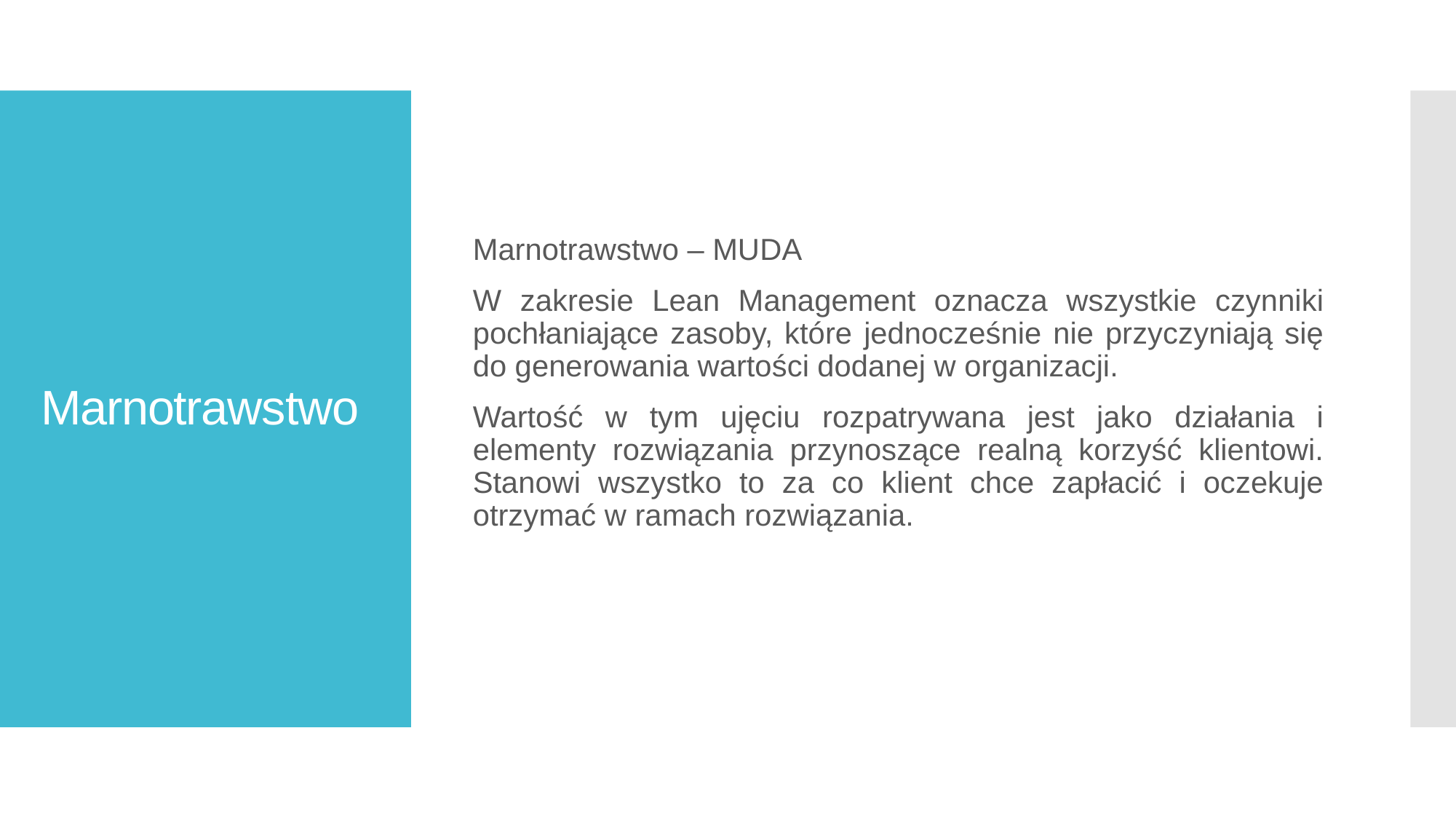

Marnotrawstwo – MUDA
W zakresie Lean Management oznacza wszystkie czynniki pochłaniające zasoby, które jednocześnie nie przyczyniają się do generowania wartości dodanej w organizacji.
Wartość w tym ujęciu rozpatrywana jest jako działania i elementy rozwiązania przynoszące realną korzyść klientowi. Stanowi wszystko to za co klient chce zapłacić i oczekuje otrzymać w ramach rozwiązania.

# Marnotrawstwo